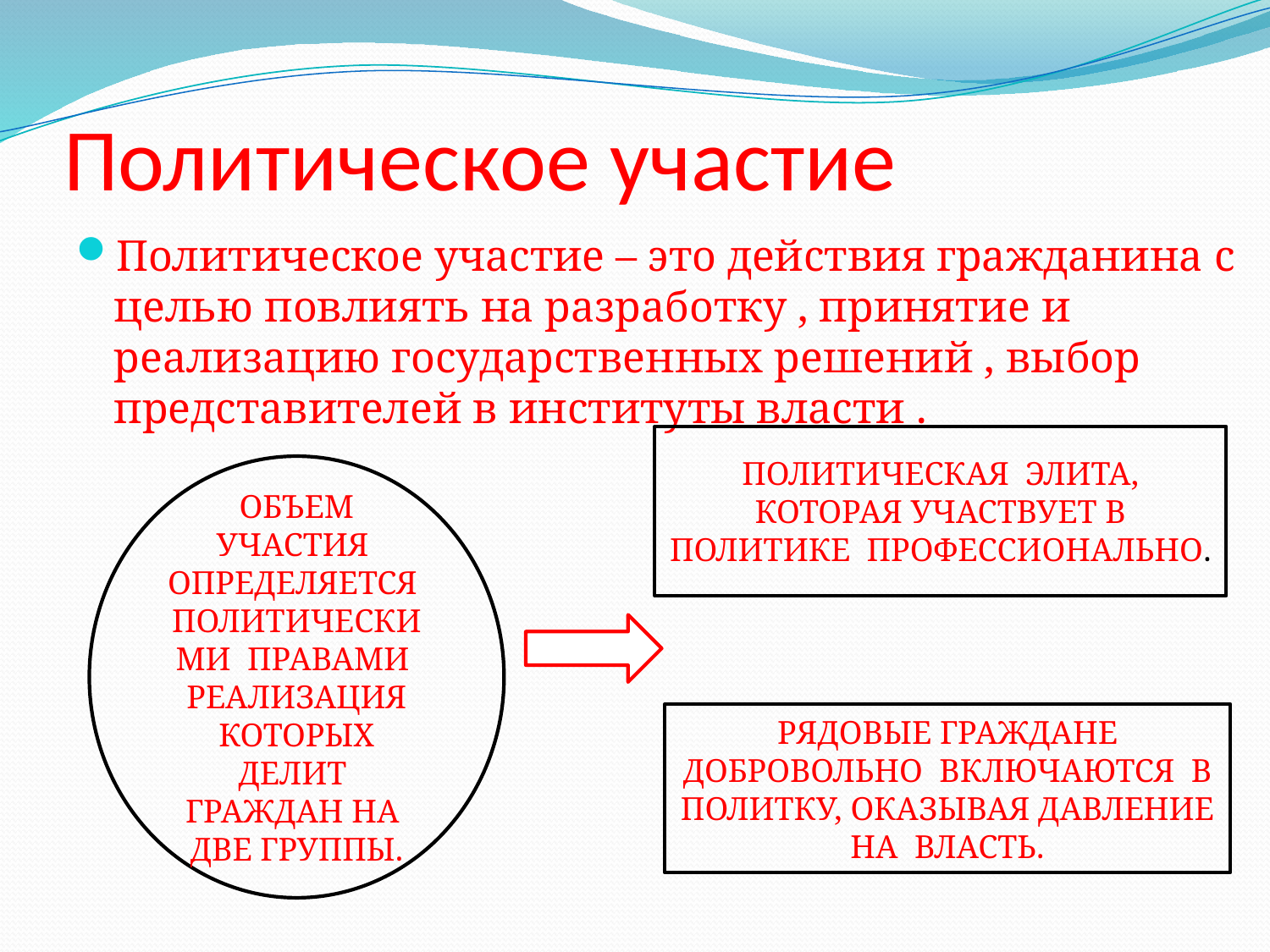

# Политическое участие
Политическое участие – это действия гражданина с целью повлиять на разработку , принятие и реализацию государственных решений , выбор представителей в институты власти .

ПОЛИТИЧЕСКАЯ  ЭЛИТА, КОТОРАЯ УЧАСТВУЕТ В ПОЛИТИКЕ  ПРОФЕССИОНАЛЬНО.
ОБЪЕМ УЧАСТИЯ  ОПРЕДЕЛЯЕТСЯ  ПОЛИТИЧЕСКИМИ  ПРАВАМИ  РЕАЛИЗАЦИЯ КОТОРЫХ ДЕЛИТ  ГРАЖДАН НА  ДВЕ ГРУППЫ.

РЯДОВЫЕ ГРАЖДАНЕ ДОБРОВОЛЬНО  ВКЛЮЧАЮТСЯ  В ПОЛИТКУ, ОКАЗЫВАЯ ДАВЛЕНИЕ НА  ВЛАСТЬ.